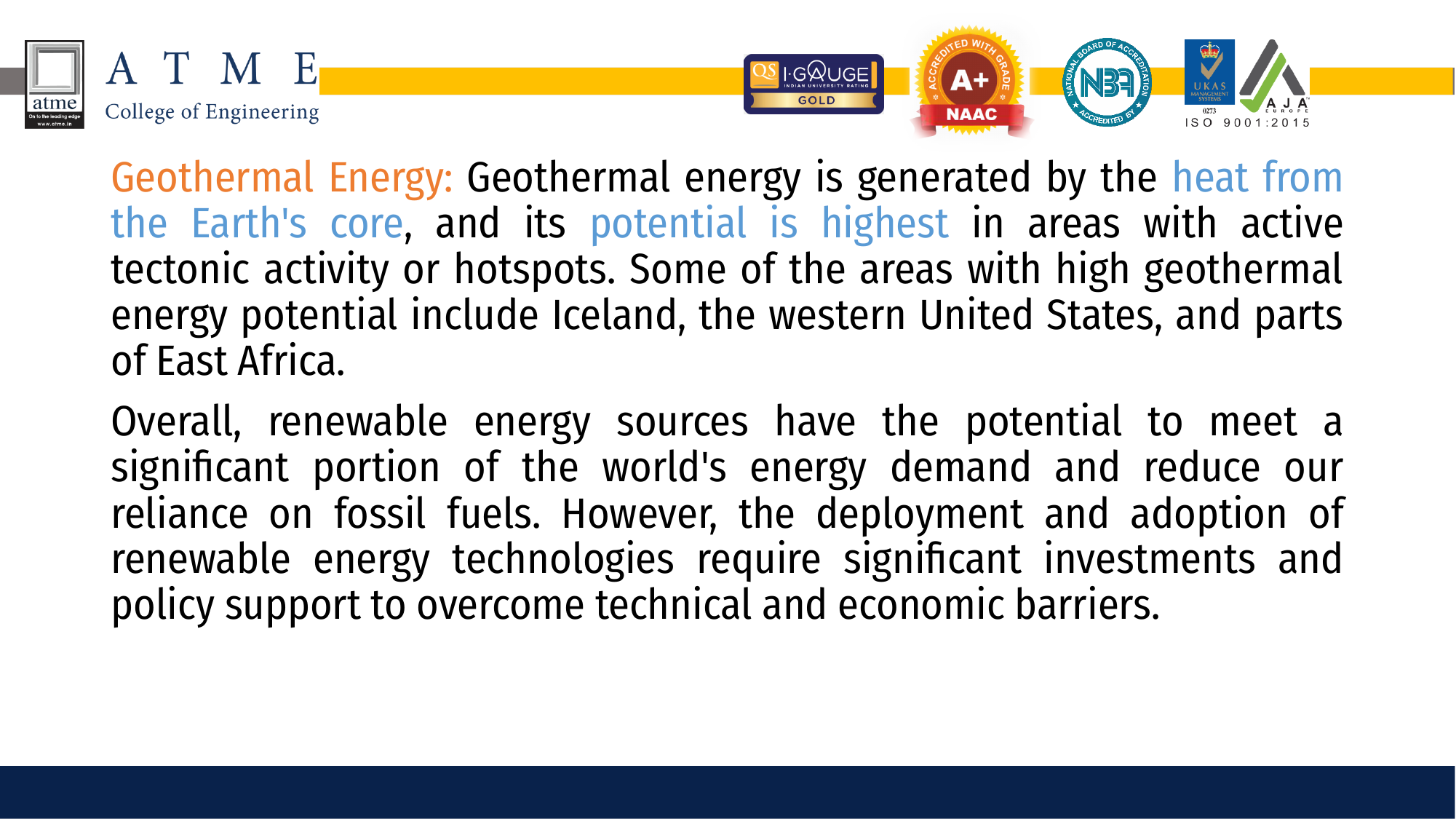

Geothermal Energy: Geothermal energy is generated by the heat from the Earth's core, and its potential is highest in areas with active tectonic activity or hotspots. Some of the areas with high geothermal energy potential include Iceland, the western United States, and parts of East Africa.
Overall, renewable energy sources have the potential to meet a significant portion of the world's energy demand and reduce our reliance on fossil fuels. However, the deployment and adoption of renewable energy technologies require significant investments and policy support to overcome technical and economic barriers.